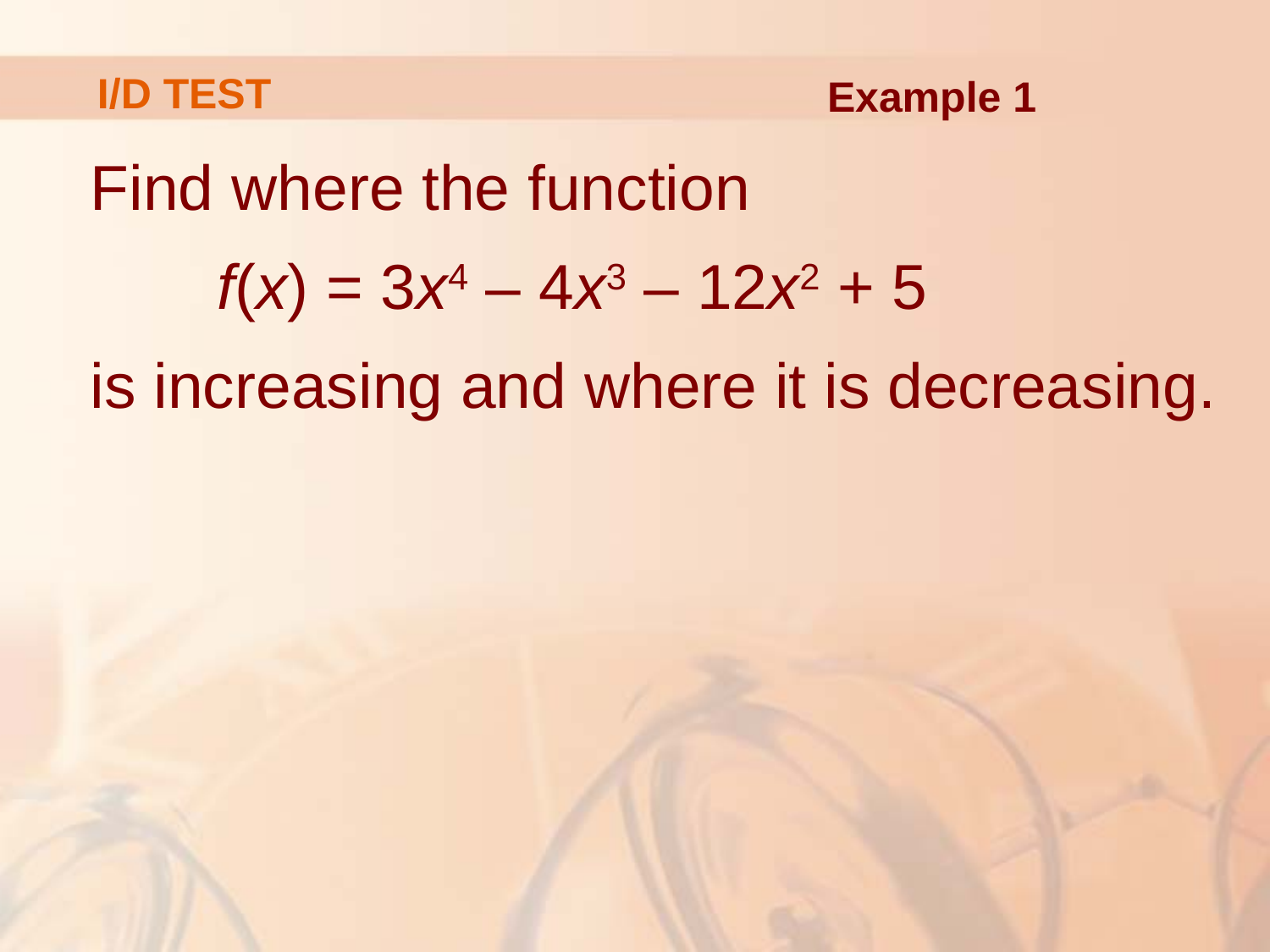

# I/D TEST
Example 1
Find where the function
	f(x) = 3x4 – 4x3 – 12x2 + 5
is increasing and where it is decreasing.